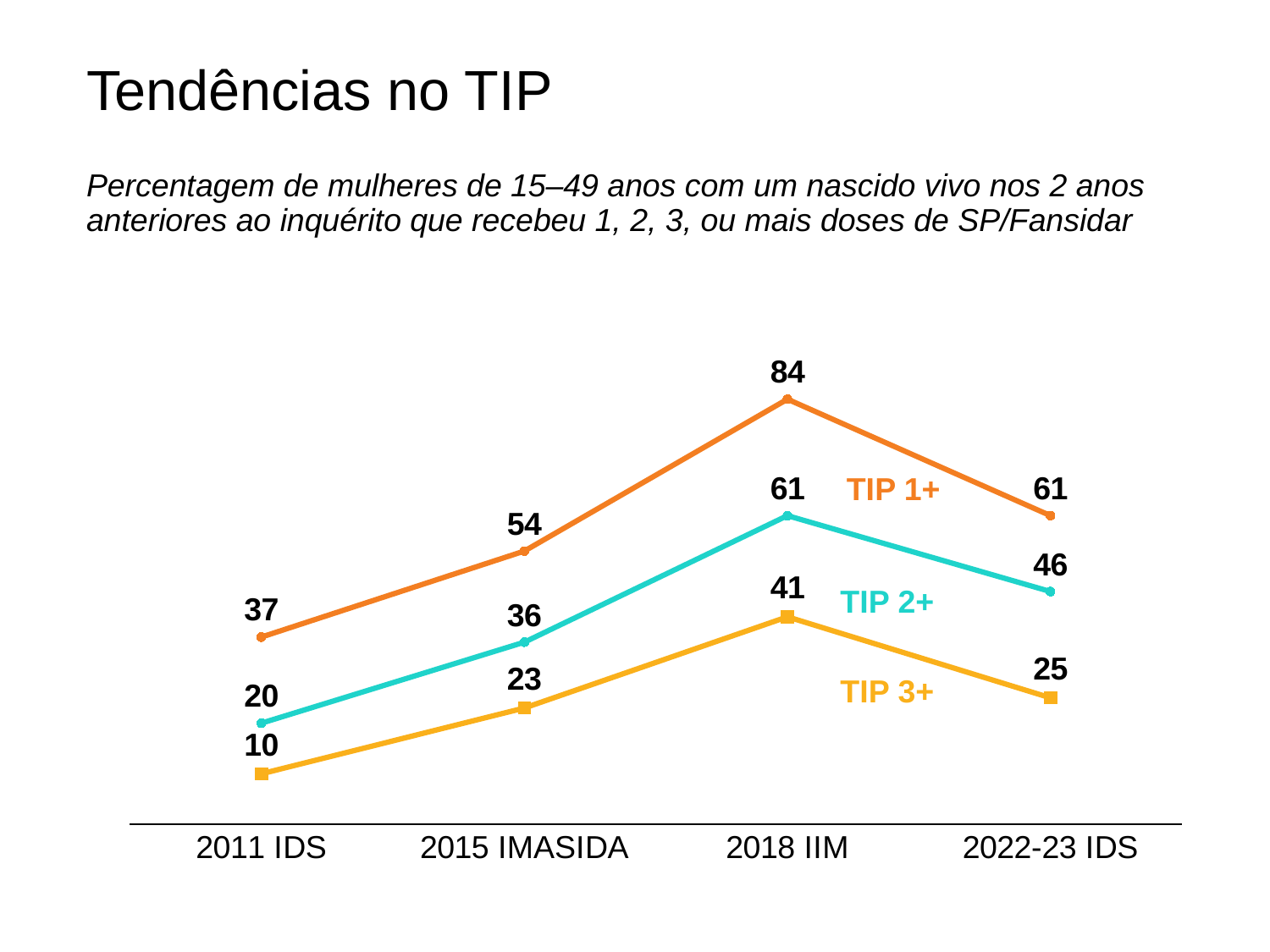

# Tendências no TIP
Percentagem de mulheres de 15–49 anos com um nascido vivo nos 2 anos anteriores ao inquérito que recebeu 1, 2, 3, ou mais doses de SP/Fansidar

### Chart

| Category | TIP 1+ | TIP 2+ | TIP 3+ |
|---|---|---|---|
| 2011 IDS | 37.0 | 20.0 | 10.0 |
| 2015 IMASIDA | 54.0 | 36.0 | 23.0 |
| 2018 IIM | 84.0 | 61.0 | 41.0 |
| 2022-23 IDS | 61.0 | 46.0 | 25.0 |
TIP 1+
TIP 2+
TIP 3+